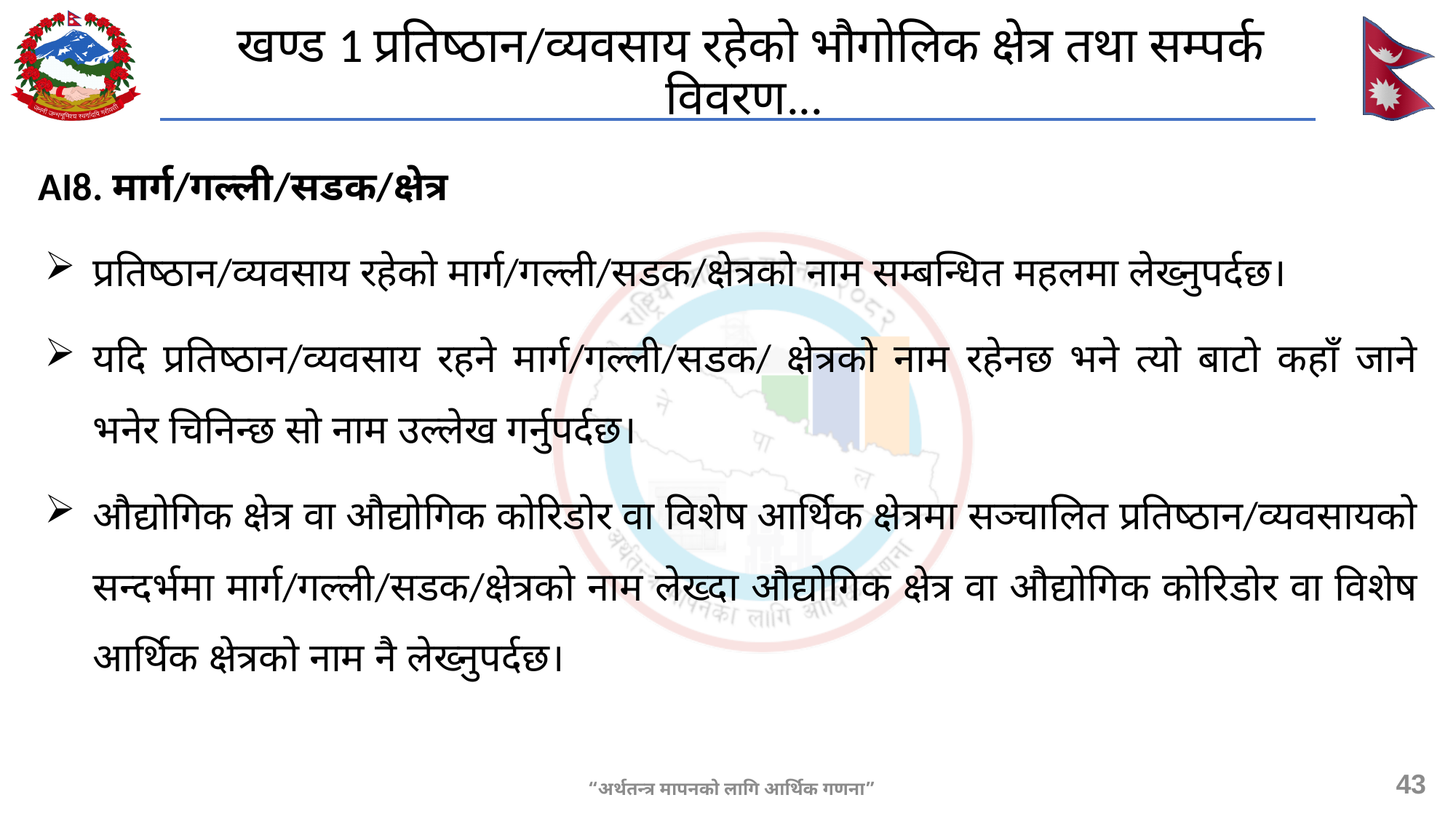

# खण्ड 1 प्रतिष्ठान/व्यवसाय रहेको भौगोलिक क्षेत्र तथा सम्पर्क विवरण...
AI8. मार्ग/गल्ली/सडक/क्षेत्र
प्रतिष्ठान/व्यवसाय रहेको मार्ग/गल्ली/सडक/क्षेत्रको नाम सम्बन्धित महलमा लेख्नुपर्दछ।
यदि प्रतिष्ठान/व्यवसाय रहने मार्ग/गल्ली/सडक/ क्षेत्रको नाम रहेनछ भने त्यो बाटो कहाँ जाने भनेर चिनिन्छ सो नाम उल्लेख गर्नुपर्दछ।
औद्योगिक क्षेत्र वा औद्योगिक कोरिडोर वा विशेष आर्थिक क्षेत्रमा सञ्चालित प्रतिष्ठान/व्यवसायको सन्दर्भमा मार्ग/गल्ली/सडक/क्षेत्रको नाम लेख्दा औद्योगिक क्षेत्र वा औद्योगिक कोरिडोर वा विशेष आर्थिक क्षेत्रको नाम नै लेख्नुपर्दछ।

43
“अर्थतन्त्र मापनको लागि आर्थिक गणना”